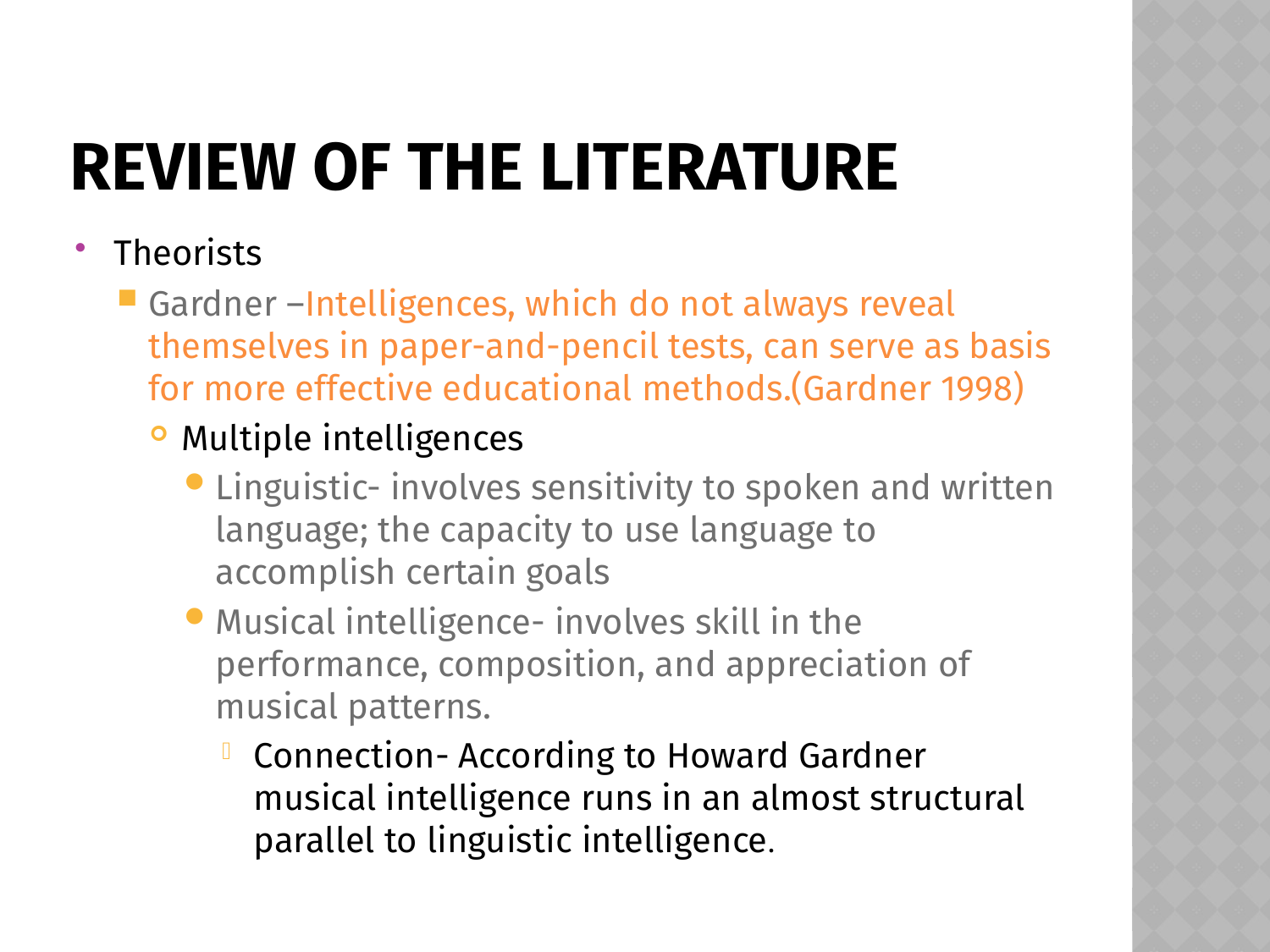

# Review of the literature
Theorists
Gardner –Intelligences, which do not always reveal themselves in paper-and-pencil tests, can serve as basis for more effective educational methods.(Gardner 1998)
Multiple intelligences
Linguistic- involves sensitivity to spoken and written language; the capacity to use language to accomplish certain goals
Musical intelligence- involves skill in the performance, composition, and appreciation of musical patterns.
Connection- According to Howard Gardner musical intelligence runs in an almost structural parallel to linguistic intelligence.